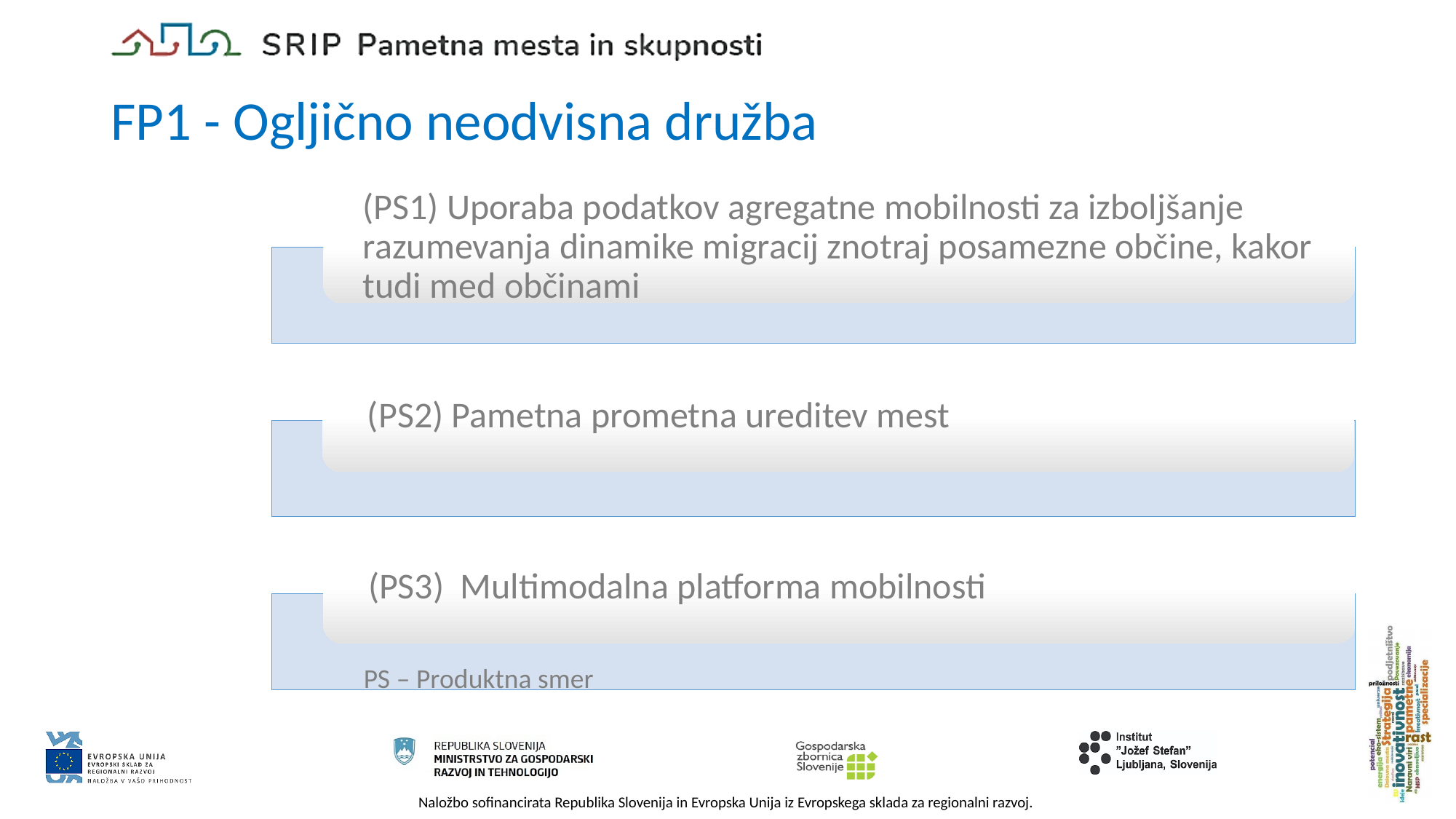

# FP1 - Ogljično neodvisna družba
(PS1) Uporaba podatkov agregatne mobilnosti za izboljšanje razumevanja dinamike migracij znotraj posamezne občine, kakor tudi med občinami
(PS2) Pametna prometna ureditev mest
(PS3)  Multimodalna platforma mobilnosti
PS – Produktna smer